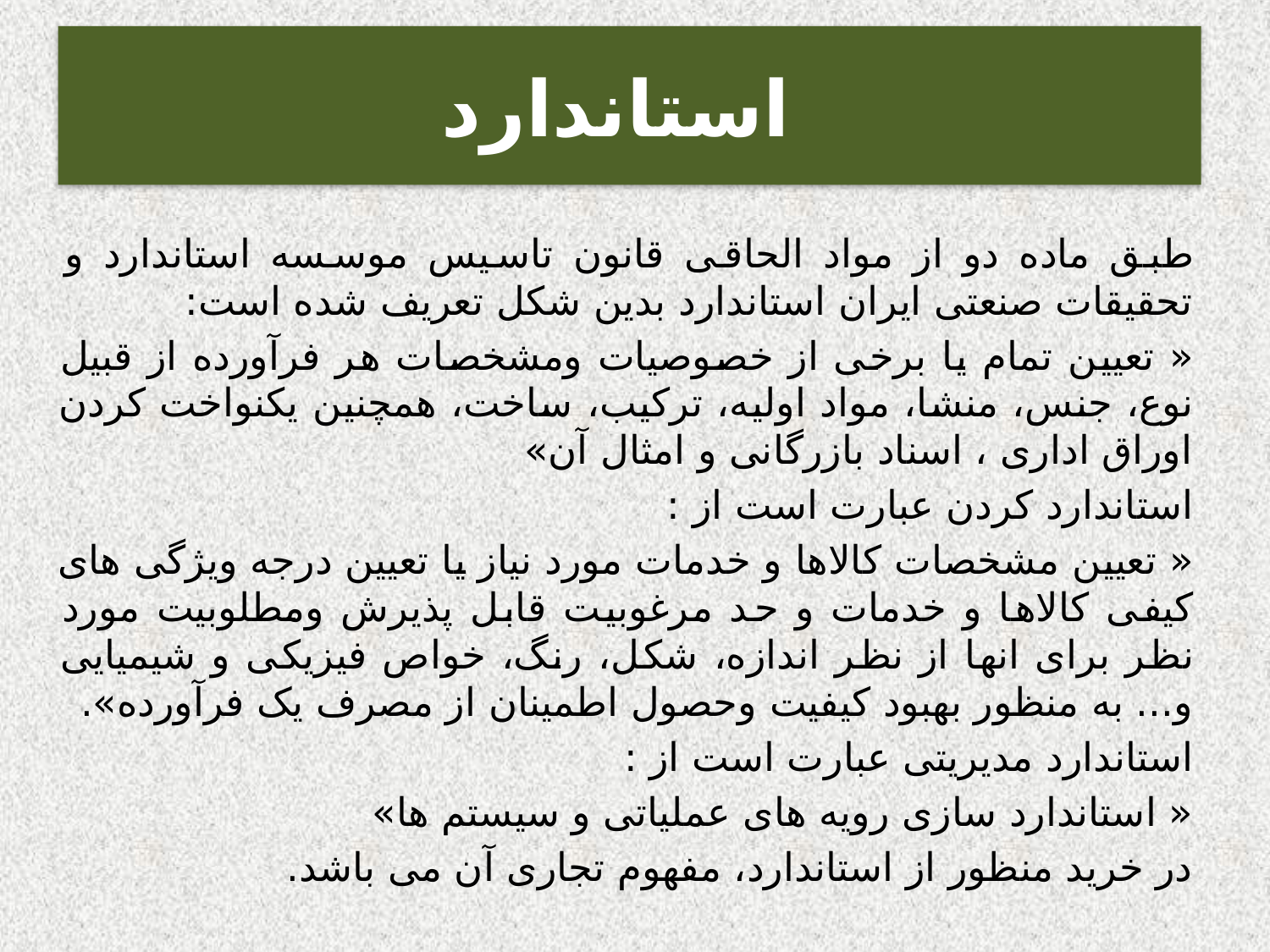

# استاندارد
طبق ماده دو از مواد الحاقی قانون تاسیس موسسه استاندارد و تحقیقات صنعتی ایران استاندارد بدین شکل تعریف شده است:
« تعیین تمام یا برخی از خصوصیات ومشخصات هر فرآورده از قبیل نوع، جنس، منشا، مواد اولیه، ترکیب، ساخت، همچنین یکنواخت کردن اوراق اداری ، اسناد بازرگانی و امثال آن»
استاندارد کردن عبارت است از :
« تعیین مشخصات کالاها و خدمات مورد نیاز یا تعیین درجه ویژگی های کیفی کالاها و خدمات و حد مرغوبیت قابل پذیرش ومطلوبیت مورد نظر برای انها از نظر اندازه، شکل، رنگ، خواص فیزیکی و شیمیایی و... به منظور بهبود کیفیت وحصول اطمینان از مصرف یک فرآورده».
استاندارد مدیریتی عبارت است از :
« استاندارد سازی رویه های عملیاتی و سیستم ها»
در خرید منظور از استاندارد، مفهوم تجاری آن می باشد.